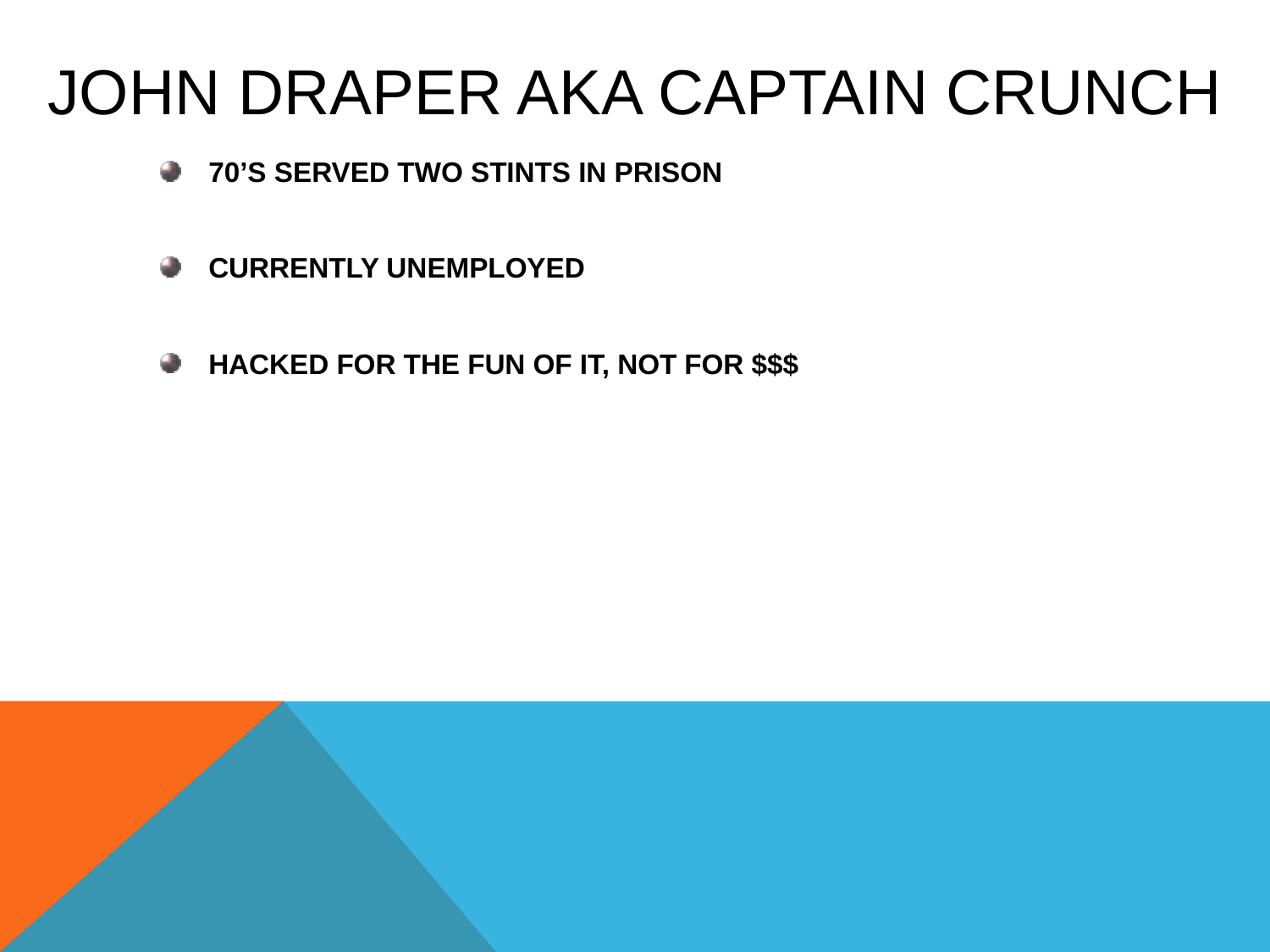

# John draper aka captain crunch
70’S SERVED TWO STINTS IN PRISON

CURRENTLY UNEMPLOYED

HACKED FOR THE FUN OF IT, NOT FOR $$$